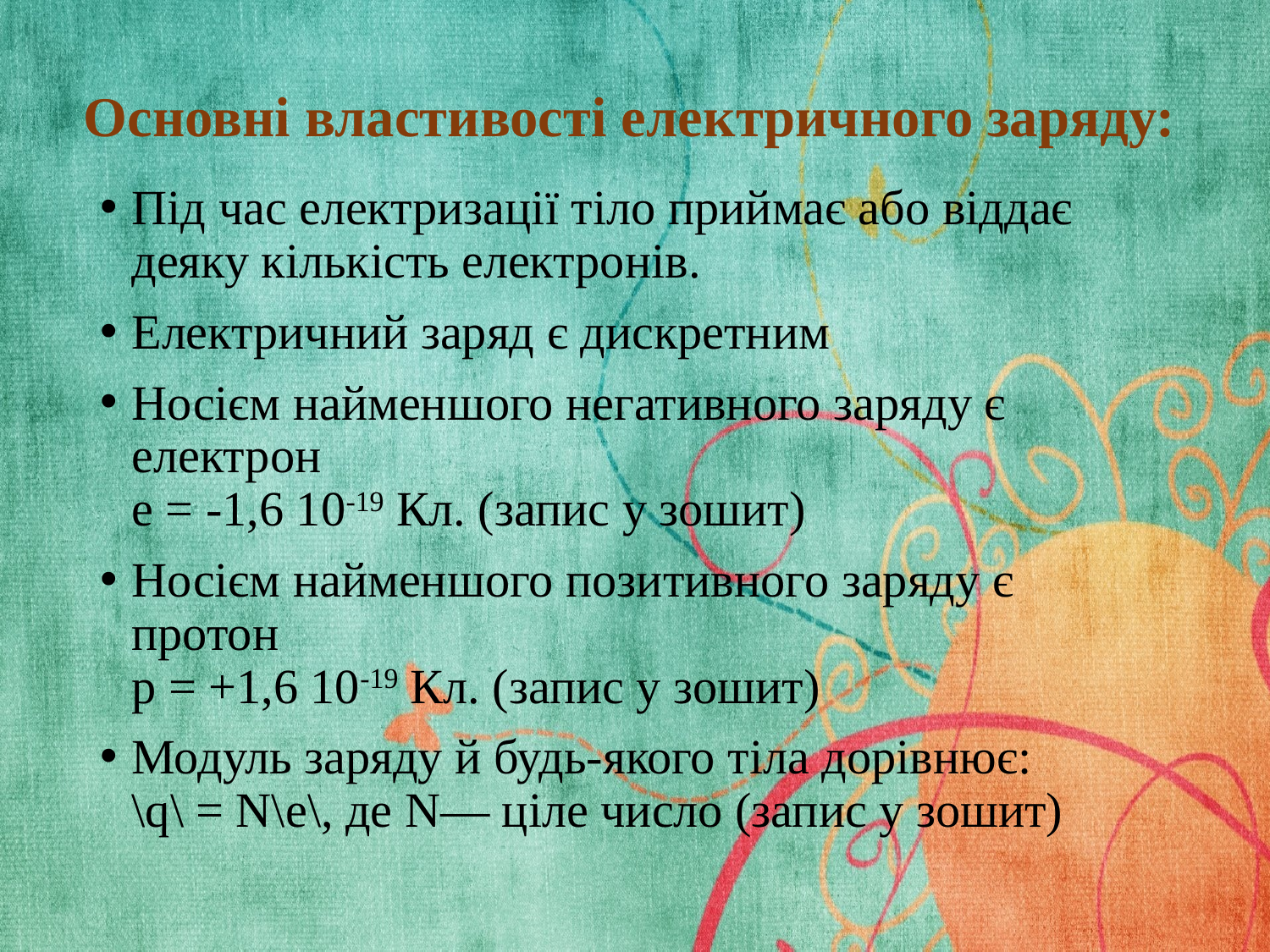

# Основні властивості електричного заряду:
Під час електризації тіло приймає або віддає деяку кількість електронів.
Електричний заряд є дискретним
Носієм найменшого негативного заряду є електрон 
е = -1,6 10-19 Кл. (запис у зошит)
Носієм найменшого позитивного заряду є протон
р = +1,6 10-19 Кл. (запис у зошит)
Модуль заряду й будь-якого тіла дорівнює: 
\q\ = N\е\, де N— ціле число (запис у зошит)